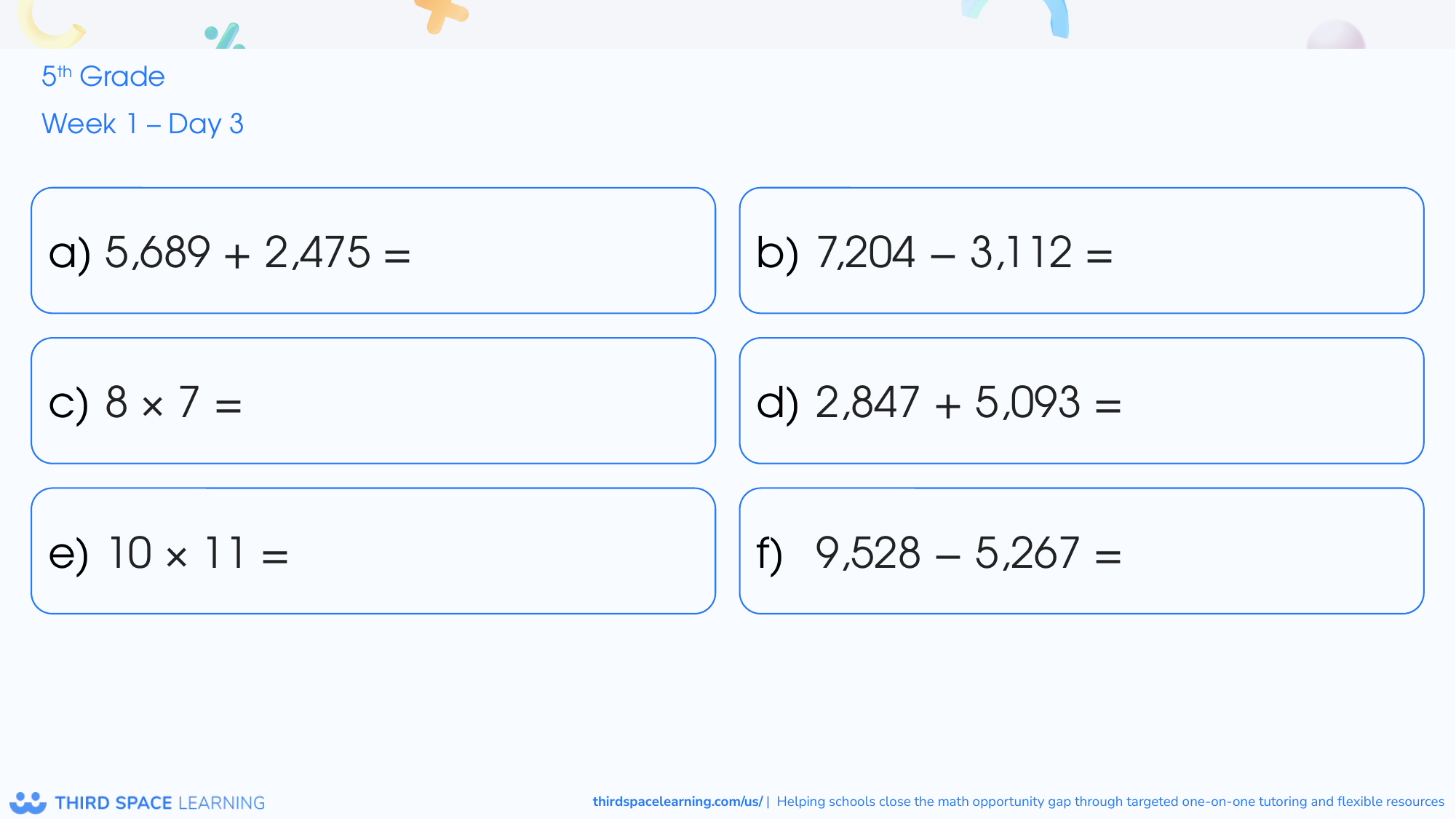

5th Grade
Week 1 – Day 3
5,689 + 2,475 =
7,204 − 3,112 =
8 × 7 =
2,847 + 5,093 =
10 × 11 =
9,528 − 5,267 =